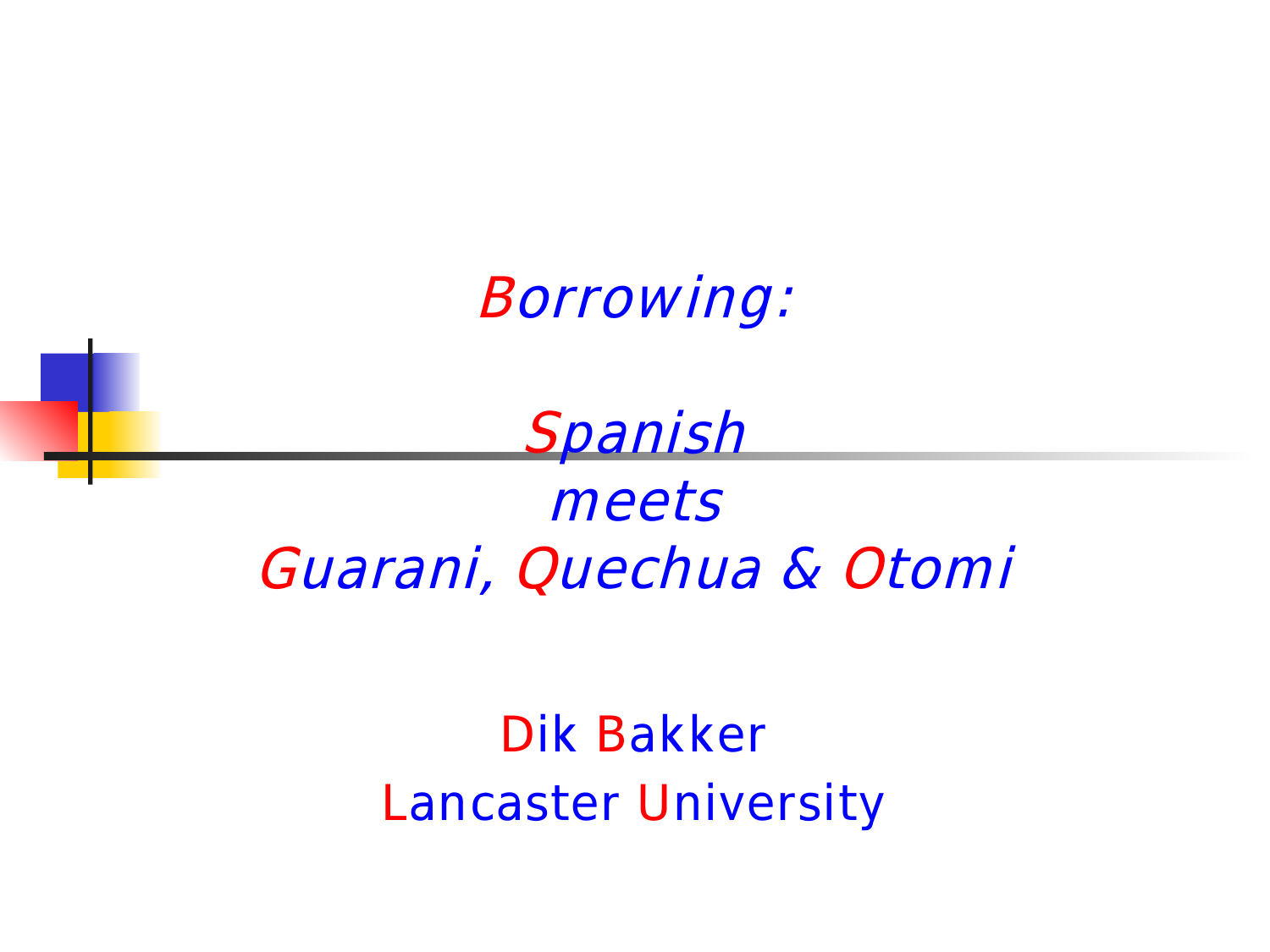

# Borrowing: Spanish meets Guarani, Quechua & Otomi
Dik Bakker
Lancaster University